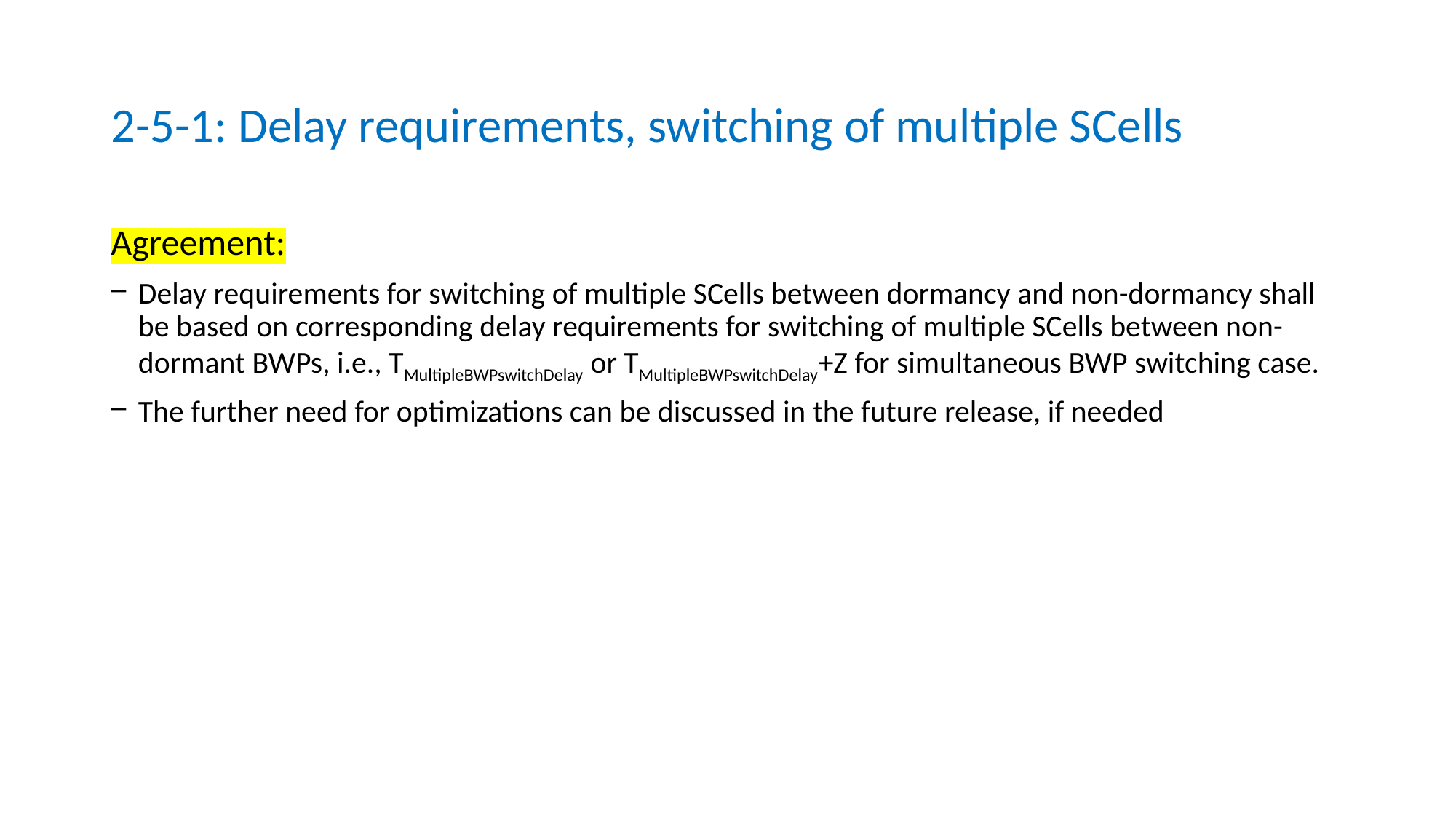

# 2-5-1: Delay requirements, switching of multiple SCells
Agreement:
Delay requirements for switching of multiple SCells between dormancy and non-dormancy shall be based on corresponding delay requirements for switching of multiple SCells between non-dormant BWPs, i.e., TMultipleBWPswitchDelay or TMultipleBWPswitchDelay+Z for simultaneous BWP switching case.
The further need for optimizations can be discussed in the future release, if needed